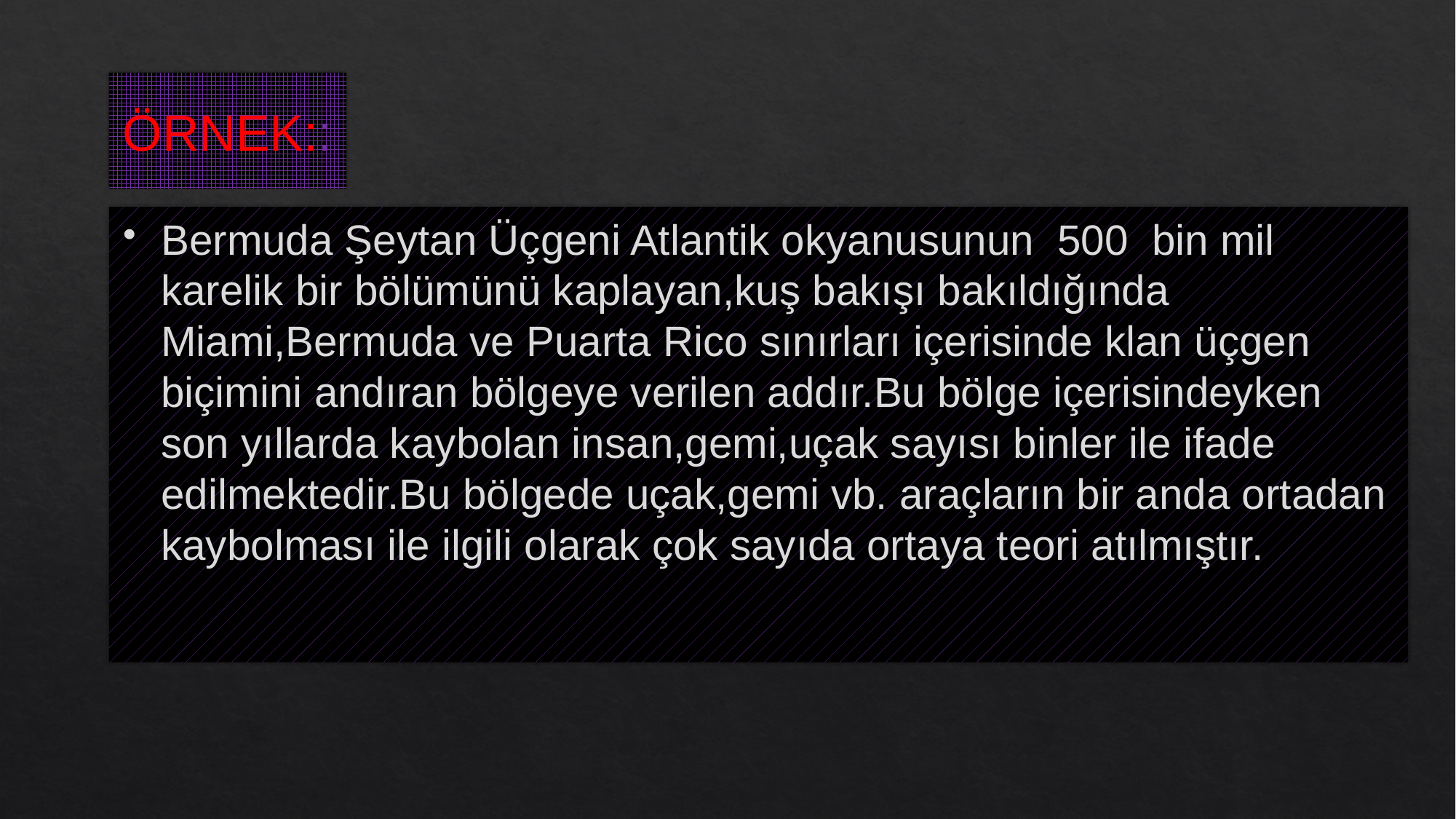

# ÖRNEK::
Bermuda Şeytan Üçgeni Atlantik okyanusunun  500  bin mil karelik bir bölümünü kaplayan,kuş bakışı bakıldığında Miami,Bermuda ve Puarta Rico sınırları içerisinde klan üçgen biçimini andıran bölgeye verilen addır.Bu bölge içerisindeyken  son yıllarda kaybolan insan,gemi,uçak sayısı binler ile ifade edilmektedir.Bu bölgede uçak,gemi vb. araçların bir anda ortadan kaybolması ile ilgili olarak çok sayıda ortaya teori atılmıştır.